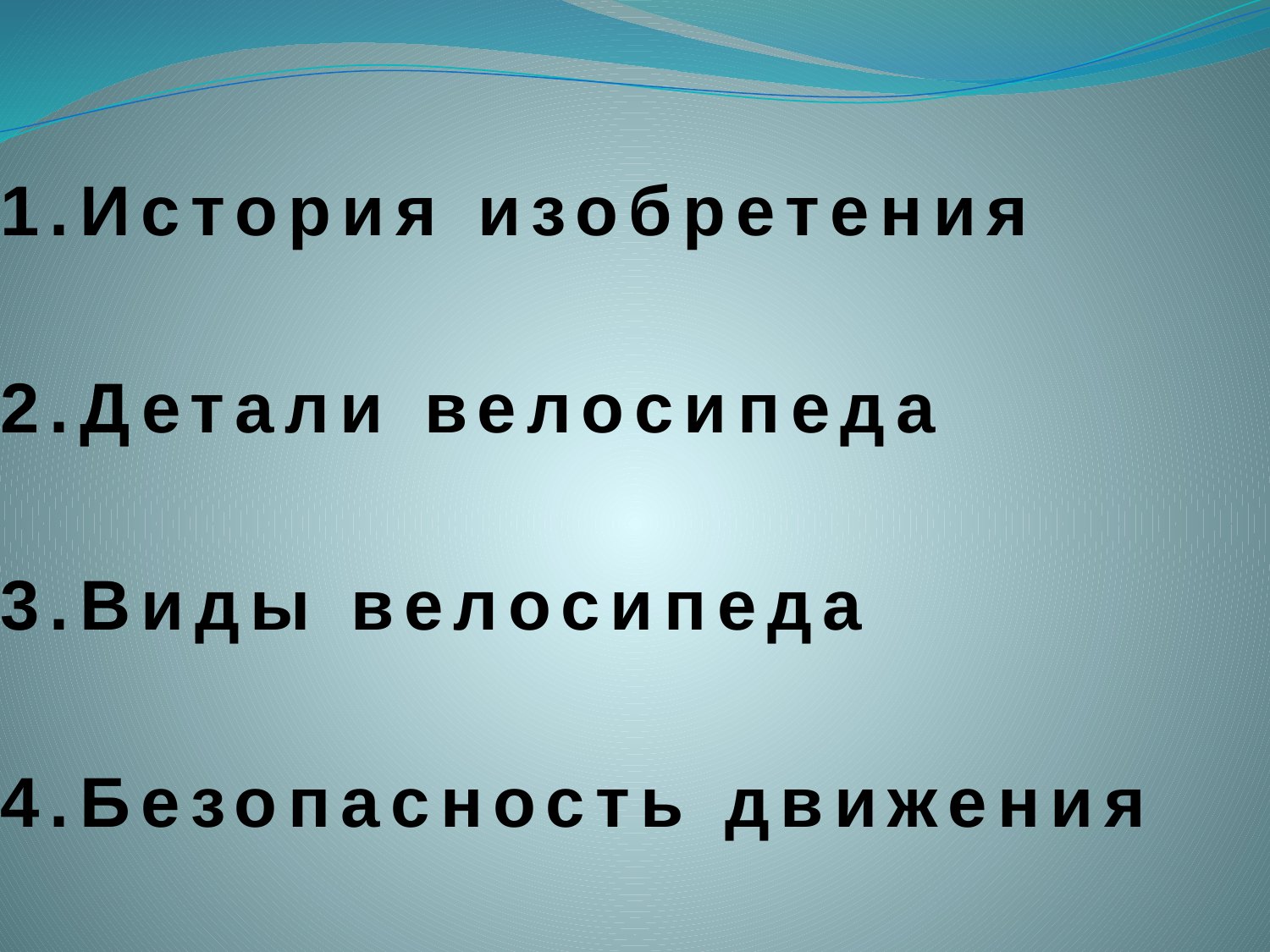

1.История изобретения

2.Детали велосипеда

3.Виды велосипеда

4.Безопасность движения